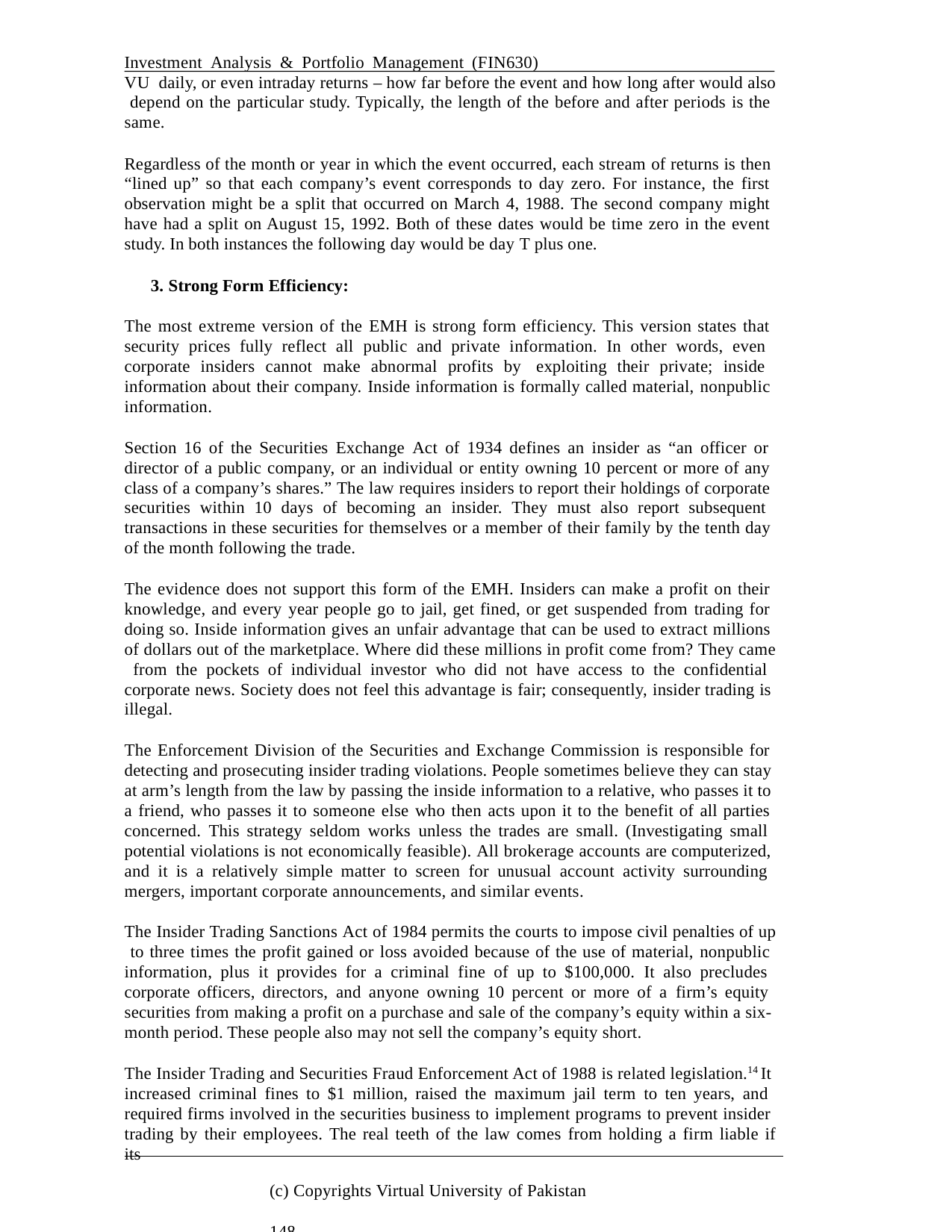

Investment Analysis & Portfolio Management (FIN630)	VU  daily, or even intraday returns – how far before the event and how long after would also  depend on the particular study. Typically, the length of the before and after periods is the  same.

Regardless of the month or year in which the event occurred, each stream of returns is then  “lined up” so that each company’s event corresponds to day zero. For instance, the first  observation might be a split that occurred on March 4, 1988. The second company might  have had a split on August 15, 1992. Both of these dates would be time zero in the event  study. In both instances the following day would be day T plus one.

3. Strong Form Efficiency:

The most extreme version of the EMH is strong form efficiency. This version states that  security prices fully reflect all public and private information. In other words, even  corporate insiders cannot make abnormal profits by exploiting their private; inside  information about their company. Inside information is formally called material, nonpublic  information.

Section 16 of the Securities Exchange Act of 1934 defines an insider as “an officer or  director of a public company, or an individual or entity owning 10 percent or more of any  class of a company’s shares.” The law requires insiders to report their holdings of corporate  securities within 10 days of becoming an insider. They must also report subsequent  transactions in these securities for themselves or a member of their family by the tenth day  of the month following the trade.

The evidence does not support this form of the EMH. Insiders can make a profit on their  knowledge, and every year people go to jail, get fined, or get suspended from trading for  doing so. Inside information gives an unfair advantage that can be used to extract millions  of dollars out of the marketplace. Where did these millions in profit come from? They came  from the pockets of individual investor who did not have access to the confidential  corporate news. Society does not feel this advantage is fair; consequently, insider trading is  illegal.

The Enforcement Division of the Securities and Exchange Commission is responsible for  detecting and prosecuting insider trading violations. People sometimes believe they can stay  at arm’s length from the law by passing the inside information to a relative, who passes it to  a friend, who passes it to someone else who then acts upon it to the benefit of all parties  concerned. This strategy seldom works unless the trades are small. (Investigating small  potential violations is not economically feasible). All brokerage accounts are computerized,  and it is a relatively simple matter to screen for unusual account activity surrounding  mergers, important corporate announcements, and similar events.

The Insider Trading Sanctions Act of 1984 permits the courts to impose civil penalties of up  to three times the profit gained or loss avoided because of the use of material, nonpublic  information, plus it provides for a criminal fine of up to $100,000. It also precludes  corporate officers, directors, and anyone owning 10 percent or more of a firm’s equity  securities from making a profit on a purchase and sale of the company’s equity within a six-  month period. These people also may not sell the company’s equity short.

The Insider Trading and Securities Fraud Enforcement Act of 1988 is related legislation.14 It  increased criminal fines to $1 million, raised the maximum jail term to ten years, and  required firms involved in the securities business to implement programs to prevent insider  trading by their employees. The real teeth of the law comes from holding a firm liable if its
(c) Copyrights Virtual University of Pakistan	148